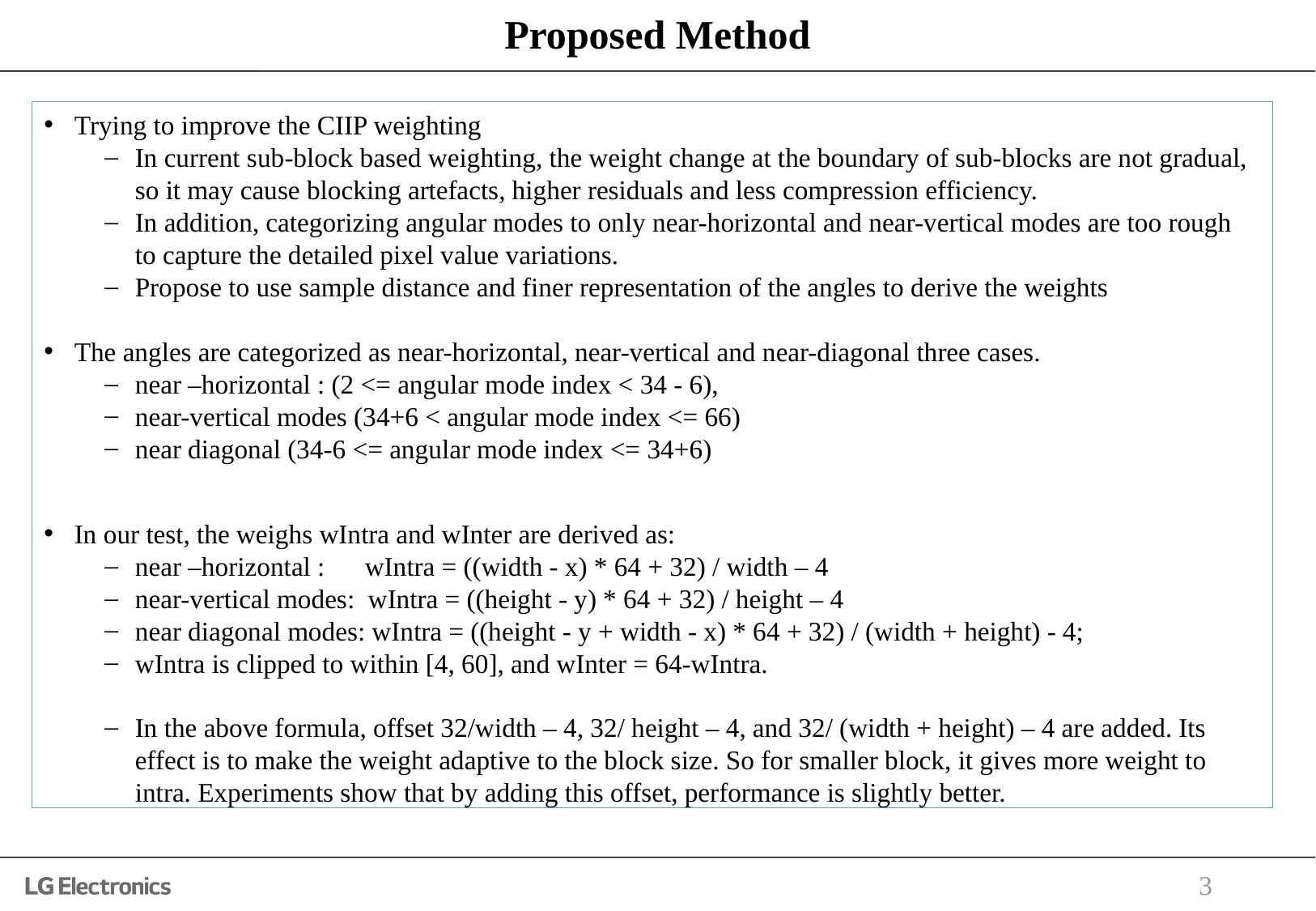

# Proposed Method
Trying to improve the CIIP weighting
In current sub-block based weighting, the weight change at the boundary of sub-blocks are not gradual, so it may cause blocking artefacts, higher residuals and less compression efficiency.
In addition, categorizing angular modes to only near-horizontal and near-vertical modes are too rough to capture the detailed pixel value variations.
Propose to use sample distance and finer representation of the angles to derive the weights

The angles are categorized as near-horizontal, near-vertical and near-diagonal three cases.
near –horizontal : (2 <= angular mode index < 34 - 6),
near-vertical modes (34+6 < angular mode index <= 66)
near diagonal (34-6 <= angular mode index <= 34+6)

In our test, the weighs wIntra and wInter are derived as:
near –horizontal :      wIntra = ((width - x) * 64 + 32) / width – 4
near-vertical modes:  wIntra = ((height - y) * 64 + 32) / height – 4
near diagonal modes: wIntra = ((height - y + width - x) * 64 + 32) / (width + height) - 4;
wIntra is clipped to within [4, 60], and wInter = 64-wIntra.

In the above formula, offset 32/width – 4, 32/ height – 4, and 32/ (width + height) – 4 are added. Its effect is to make the weight adaptive to the block size. So for smaller block, it gives more weight to intra. Experiments show that by adding this offset, performance is slightly better.
3